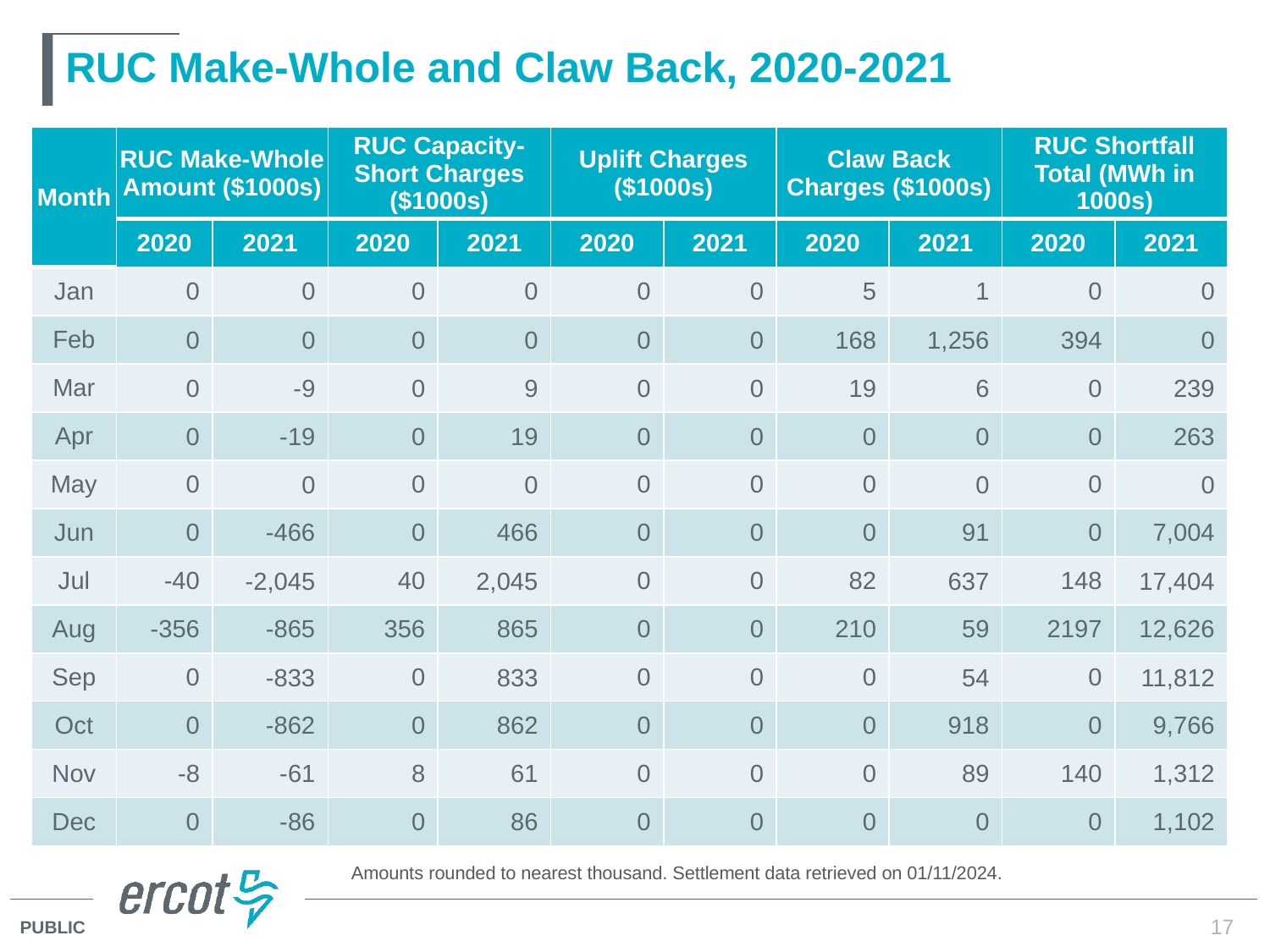

# RUC Make-Whole and Claw Back, 2020-2021
| Month | RUC Make-Whole Amount ($1000s) |  | RUC Capacity-Short Charges ($1000s) |  | Uplift Charges ($1000s) |  | Claw Back Charges ($1000s) |  | RUC Shortfall Total (MWh in 1000s) |  |
| --- | --- | --- | --- | --- | --- | --- | --- | --- | --- | --- |
|  | 2020 | 2021 | 2020 | 2021 | 2020 | 2021 | 2020 | 2021 | 2020 | 2021 |
| Jan | 0 | 0 | 0 | 0 | 0 | 0 | 5 | 1 | 0 | 0 |
| Feb | 0 | 0 | 0 | 0 | 0 | 0 | 168 | 1,256 | 394 | 0 |
| Mar | 0 | -9 | 0 | 9 | 0 | 0 | 19 | 6 | 0 | 239 |
| Apr | 0 | -19 | 0 | 19 | 0 | 0 | 0 | 0 | 0 | 263 |
| May | 0 | 0 | 0 | 0 | 0 | 0 | 0 | 0 | 0 | 0 |
| Jun | 0 | -466 | 0 | 466 | 0 | 0 | 0 | 91 | 0 | 7,004 |
| Jul | -40 | -2,045 | 40 | 2,045 | 0 | 0 | 82 | 637 | 148 | 17,404 |
| Aug | -356 | -865 | 356 | 865 | 0 | 0 | 210 | 59 | 2197 | 12,626 |
| Sep | 0 | -833 | 0 | 833 | 0 | 0 | 0 | 54 | 0 | 11,812 |
| Oct | 0 | -862 | 0 | 862 | 0 | 0 | 0 | 918 | 0 | 9,766 |
| Nov | -8 | -61 | 8 | 61 | 0 | 0 | 0 | 89 | 140 | 1,312 |
| Dec | 0 | -86 | 0 | 86 | 0 | 0 | 0 | 0 | 0 | 1,102 |
Amounts rounded to nearest thousand. Settlement data retrieved on 01/11/2024.
17